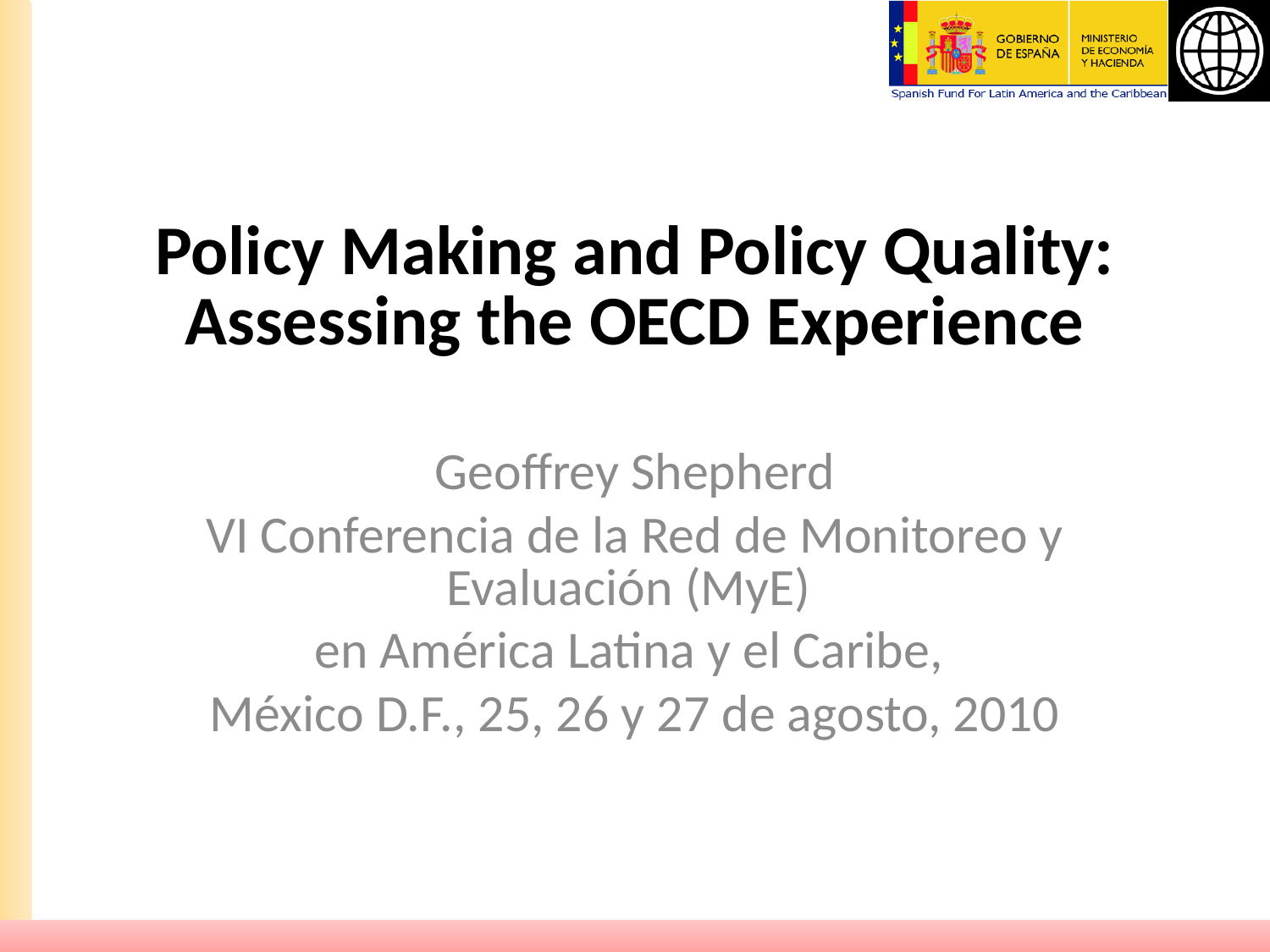

# Policy Making and Policy Quality: Assessing the OECD Experience
Geoffrey Shepherd
VI Conferencia de la Red de Monitoreo y Evaluación (MyE)
en América Latina y el Caribe,
México D.F., 25, 26 y 27 de agosto, 2010